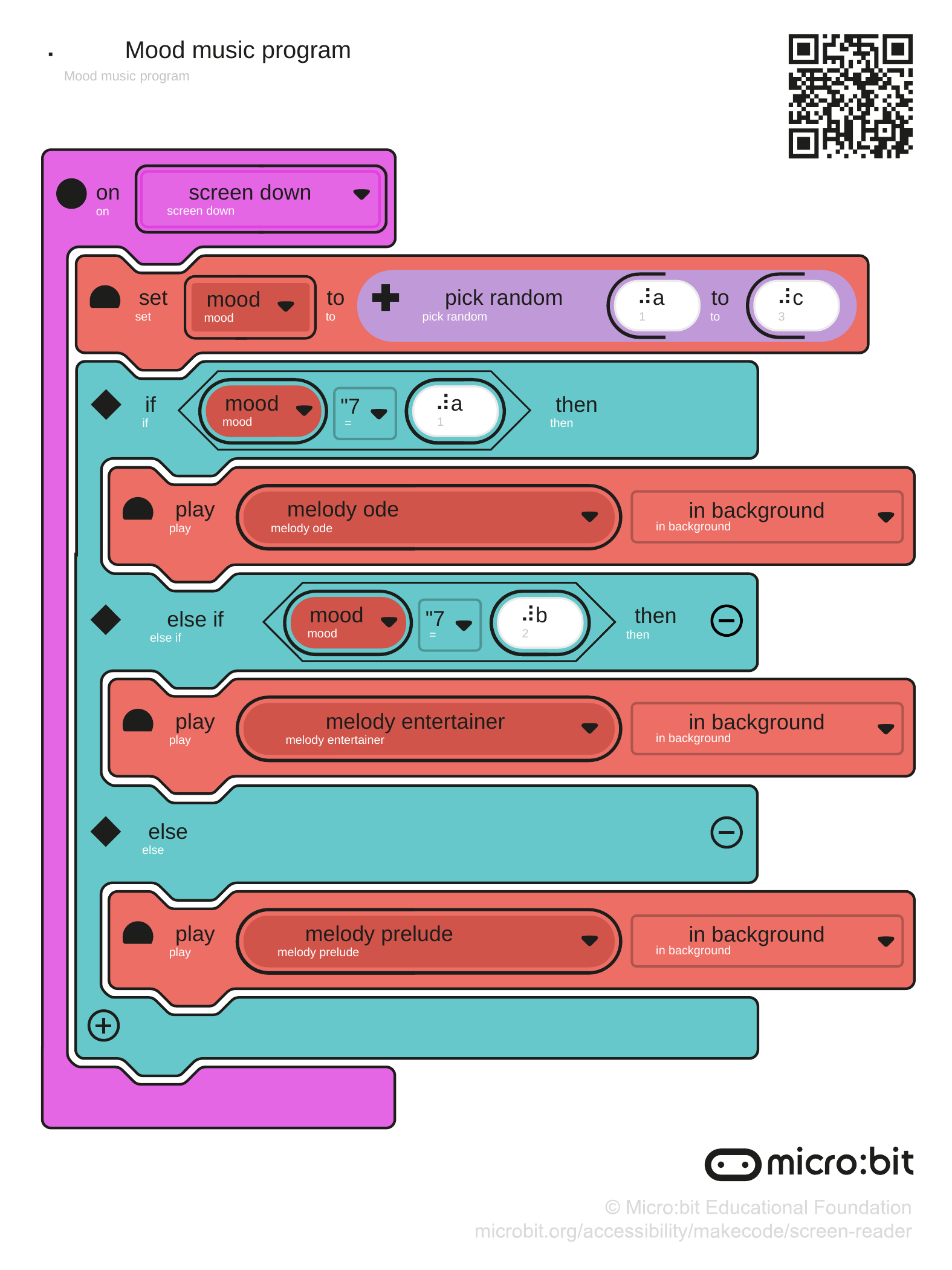

⠠
Mood music program

Mood music program

screen down
on

shake
shake
screen down
on

pick random
to
set
to
⠼a
⠼c

mood

set
to
pick random
to
0
1
10
3
mood

mood
⠼a

if
then

"7

mood
0
1
if
then
=

melody ode
play

in background

in background
play
melody dadadum
melody dadadum
melody ode

mood
⠼b

then

"7
else if

mood
0
2
then
=
else if

play
melody entertainer

in background

in background
melody dadadum
melody dadadum
melody entertainer
play
else

else

play
melody prelude

in background

in background
melody dadadum
melody dadadum
melody prelude
play